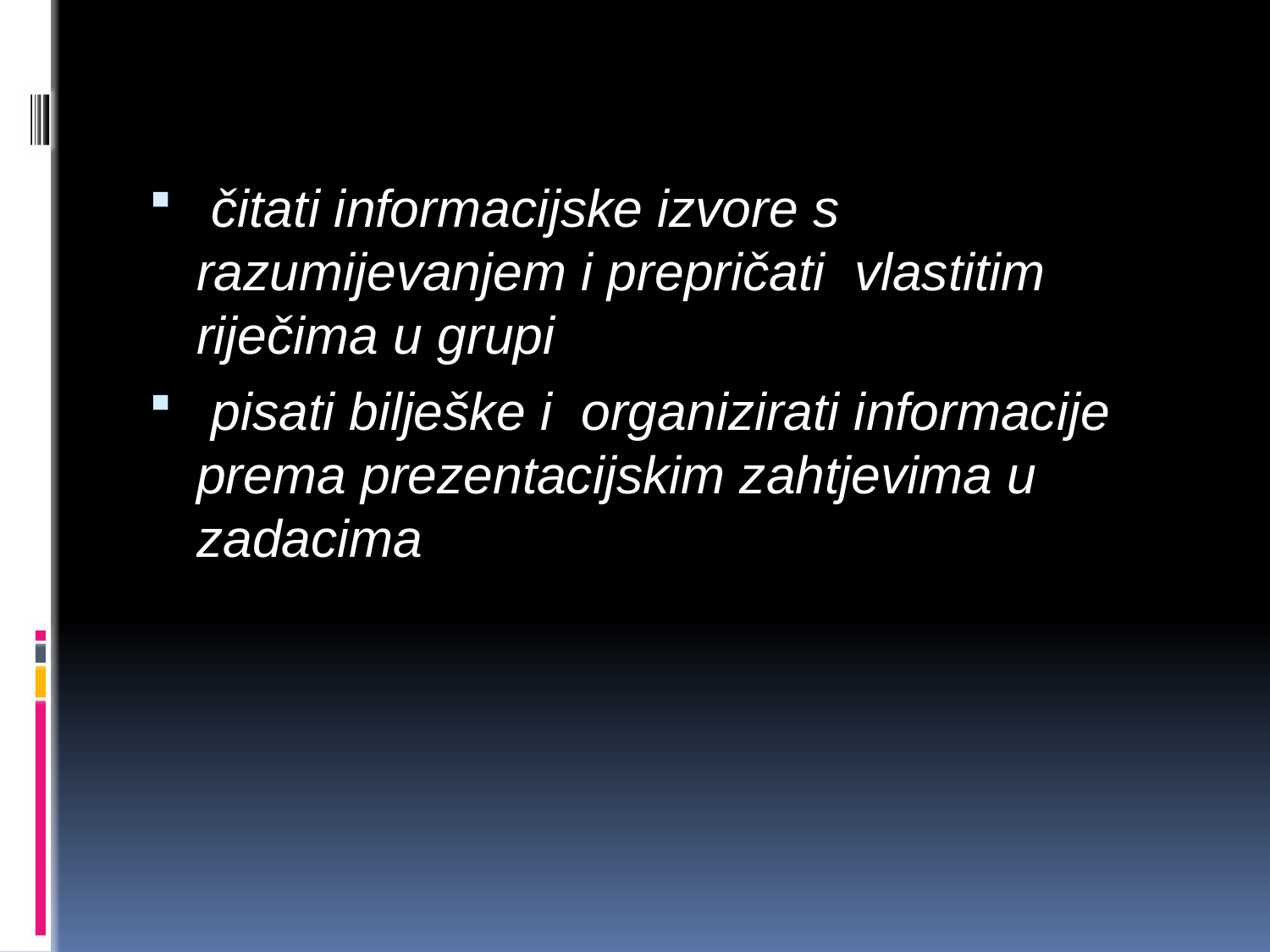

čitati informacijske izvore s razumijevanjem i prepričati  vlastitim riječima u grupi
 pisati bilješke i  organizirati informacije  prema prezentacijskim zahtjevima u zadacima